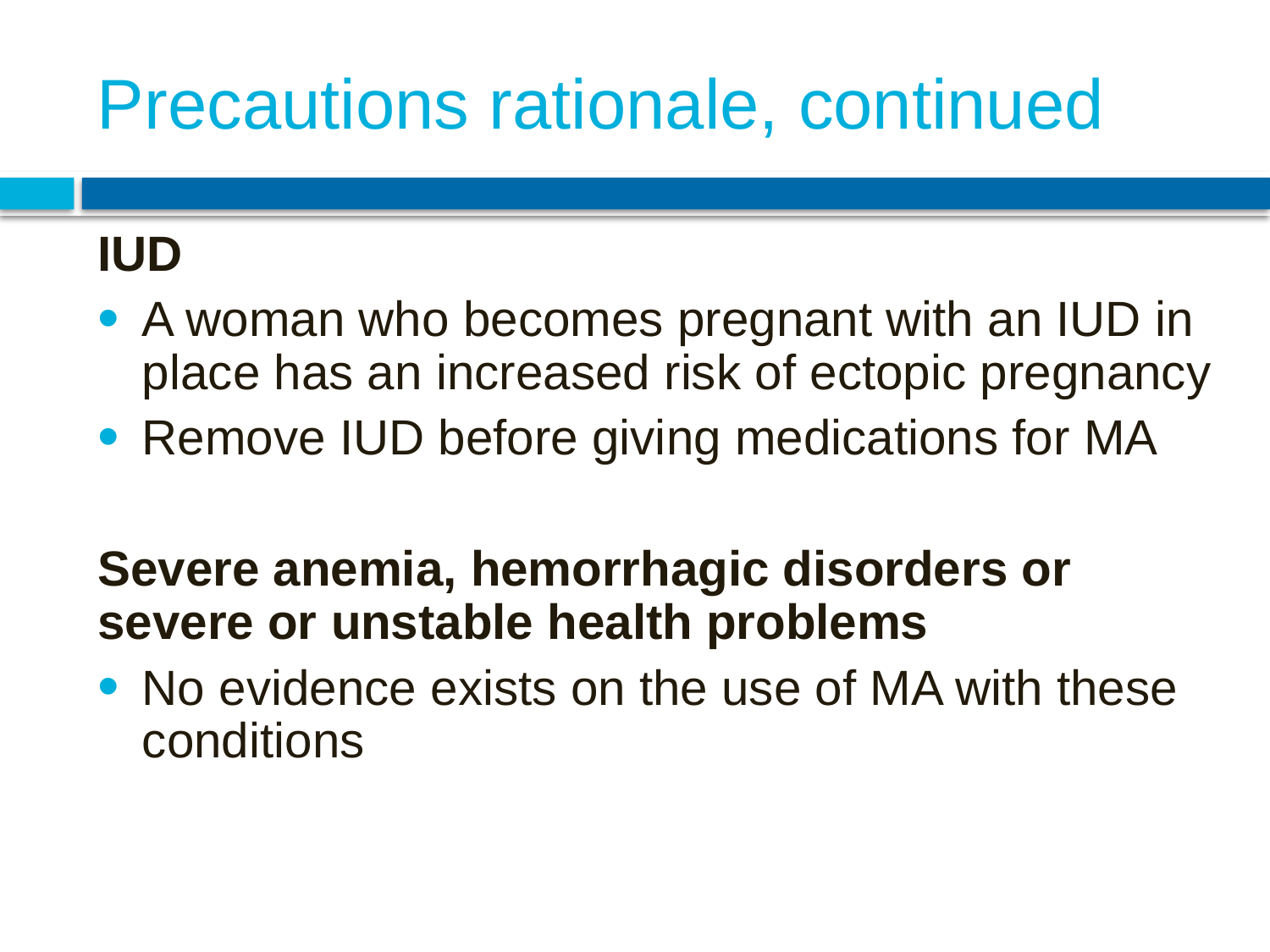

# Precautions rationale, continued
IUD
A woman who becomes pregnant with an IUD in place has an increased risk of ectopic pregnancy
Remove IUD before giving medications for MA

Severe anemia, hemorrhagic disorders or severe or unstable health problems
No evidence exists on the use of MA with these conditions